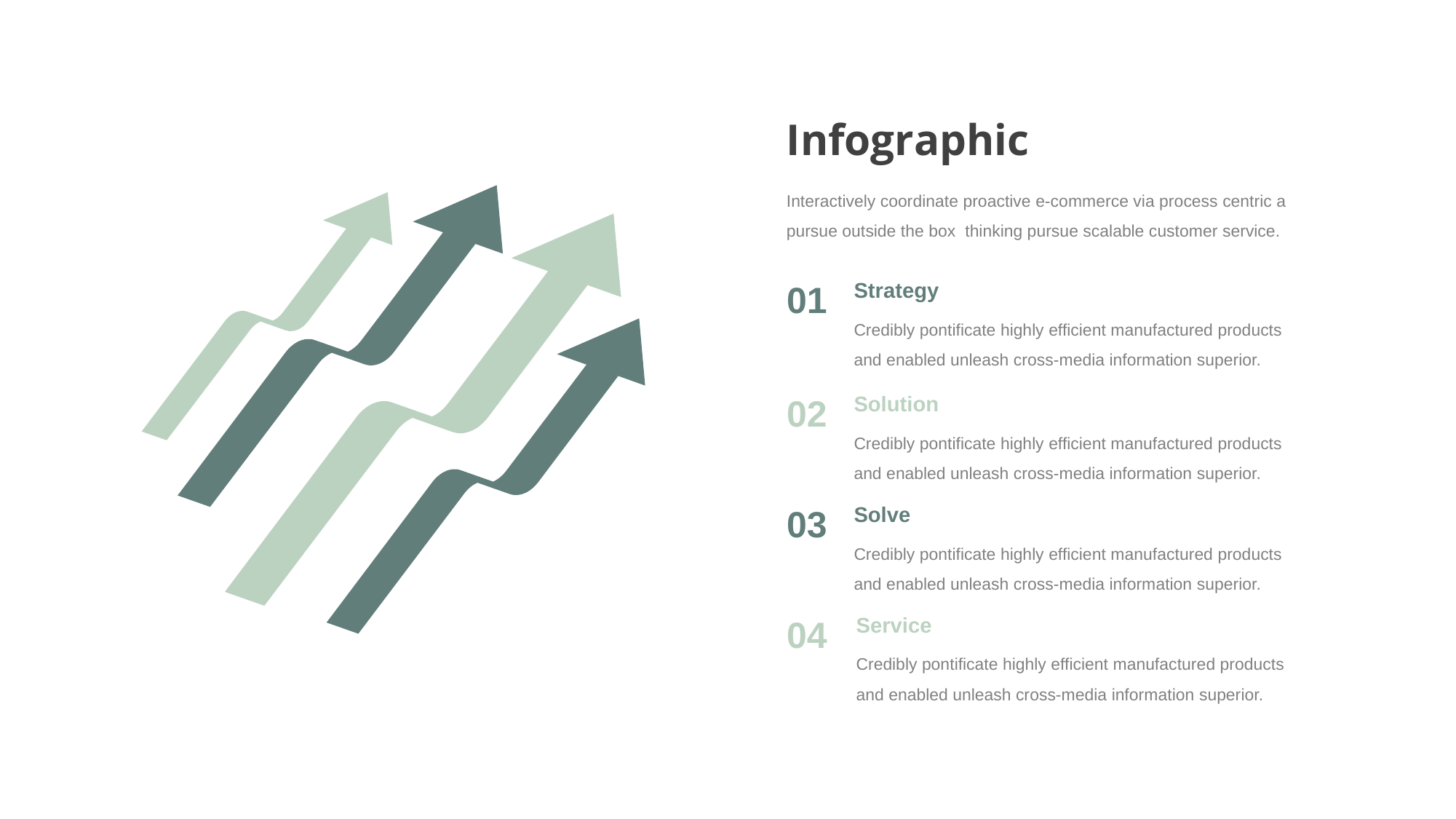

Infographic
Interactively coordinate proactive e-commerce via process centric a pursue outside the box  thinking pursue scalable customer service.

01
Strategy
Credibly pontificate highly efficient manufactured products and enabled unleash cross-media information superior.
02
Solution
Credibly pontificate highly efficient manufactured products and enabled unleash cross-media information superior.
03
Solve
Credibly pontificate highly efficient manufactured products and enabled unleash cross-media information superior.
Service
04
Credibly pontificate highly efficient manufactured products and enabled unleash cross-media information superior.